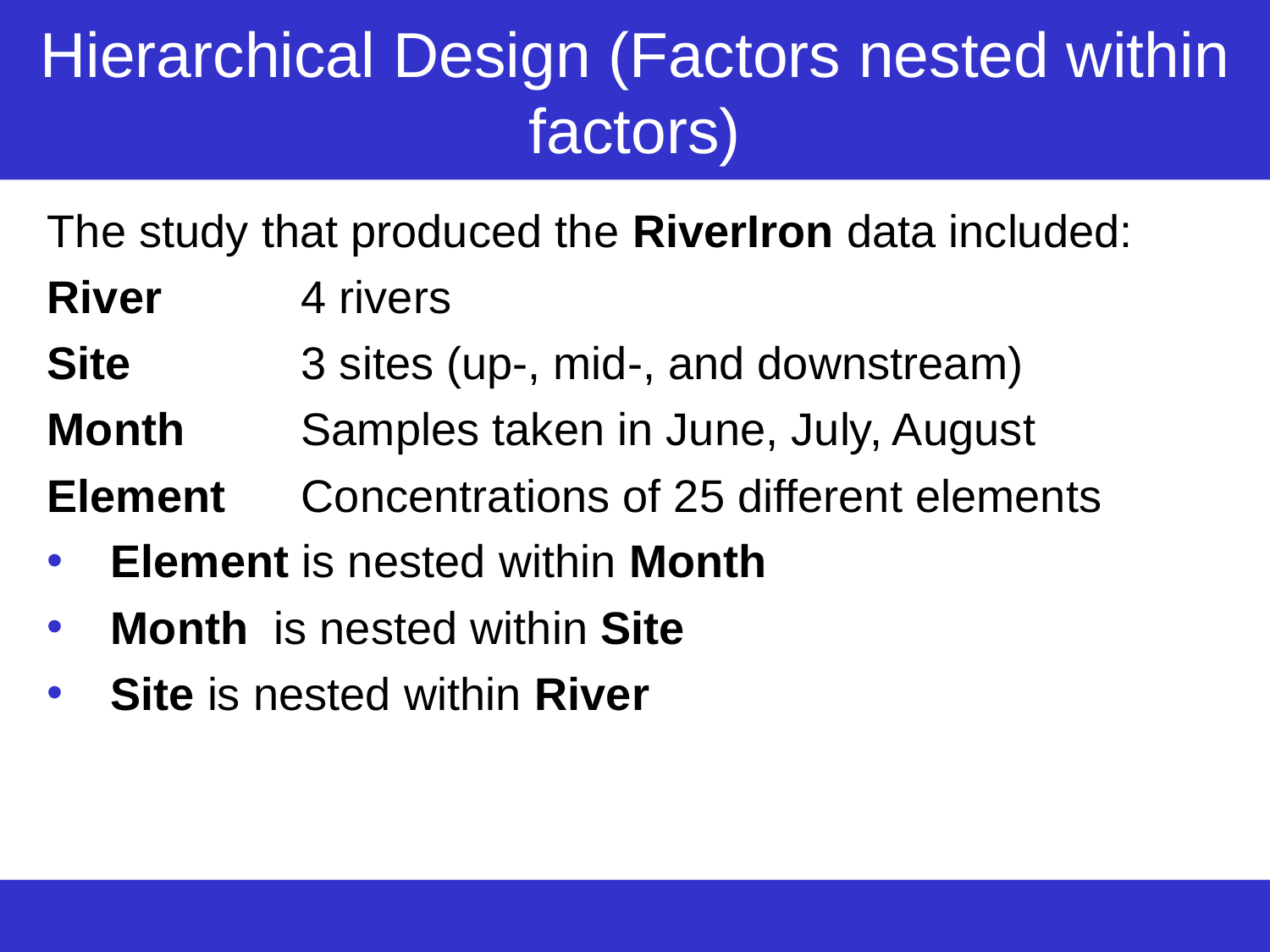

# Hierarchical Design (Factors nested within factors)
The study that produced the RiverIron data included:
River		4 rivers
Site		3 sites (up-, mid-, and downstream)
Month	Samples taken in June, July, August
Element	Concentrations of 25 different elements
Element is nested within Month
Month  is nested within Site
Site is nested within River